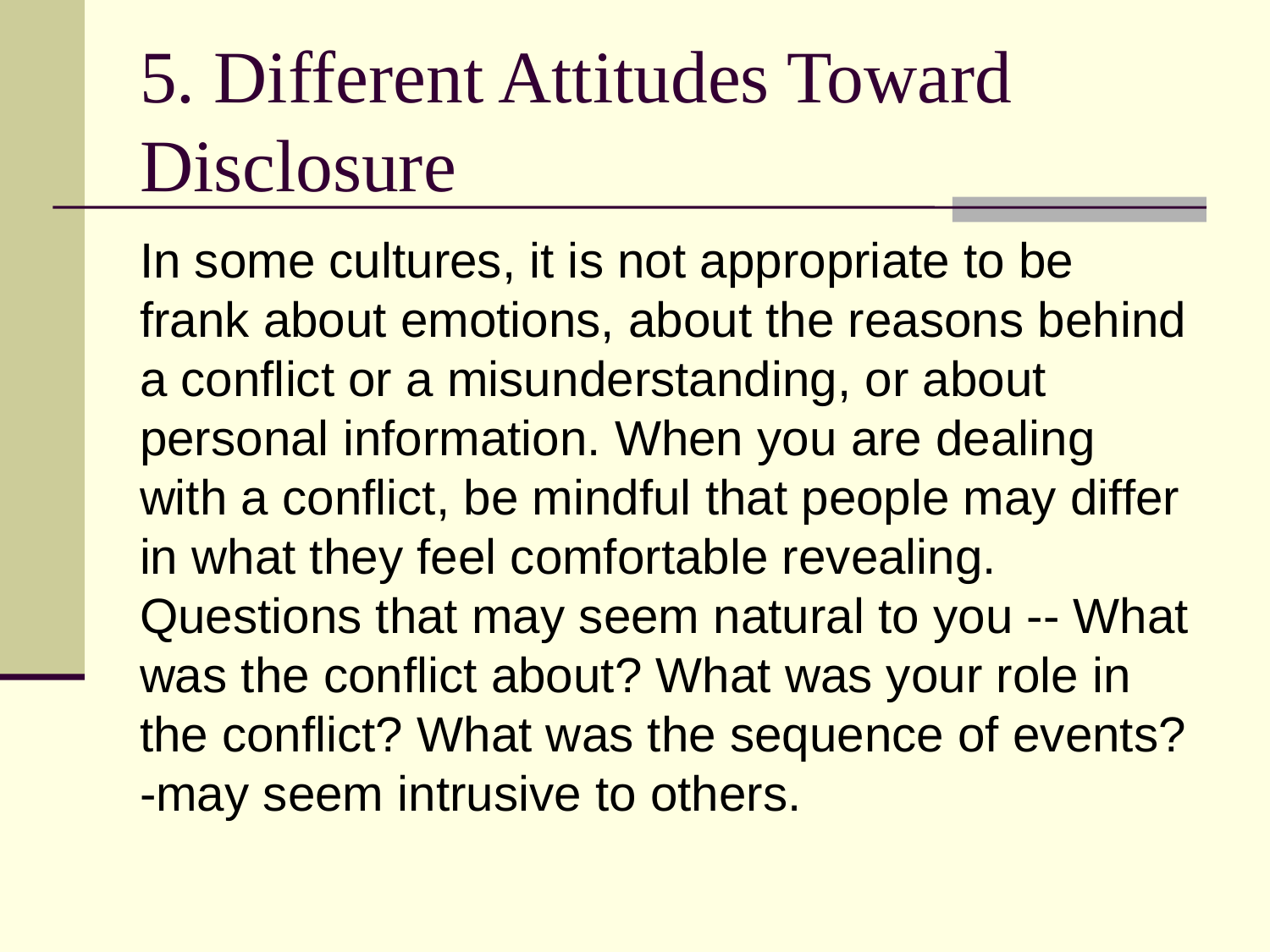

# 5. Different Attitudes Toward Disclosure
In some cultures, it is not appropriate to be frank about emotions, about the reasons behind a conflict or a misunderstanding, or about personal information. When you are dealing with a conflict, be mindful that people may differ in what they feel comfortable revealing. Questions that may seem natural to you -- What was the conflict about? What was your role in the conflict? What was the sequence of events? -may seem intrusive to others.